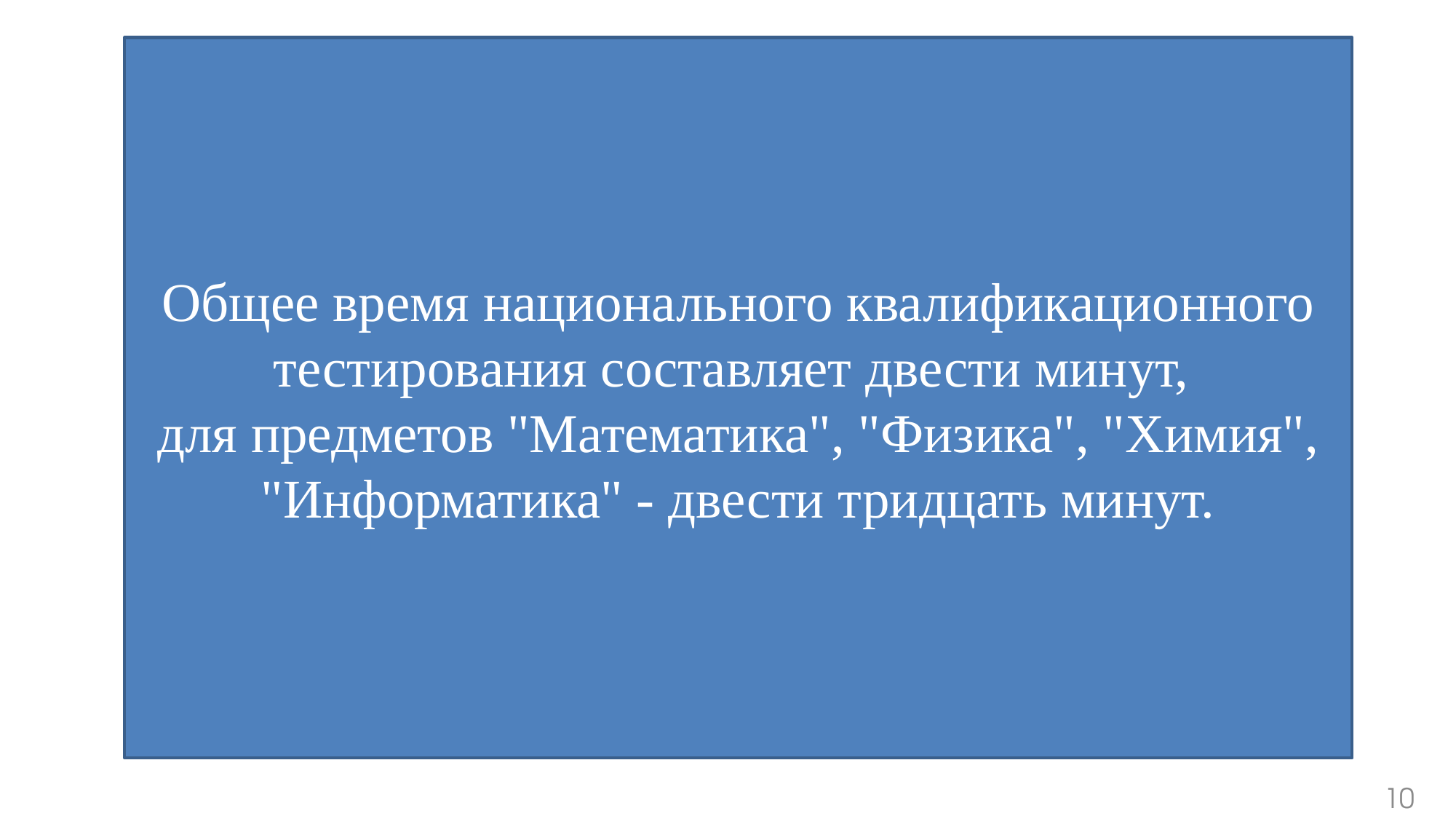

Общее время национального квалификационного тестирования составляет двести минут,
для предметов "Математика", "Физика", "Химия", "Информатика" - двести тридцать минут.
10